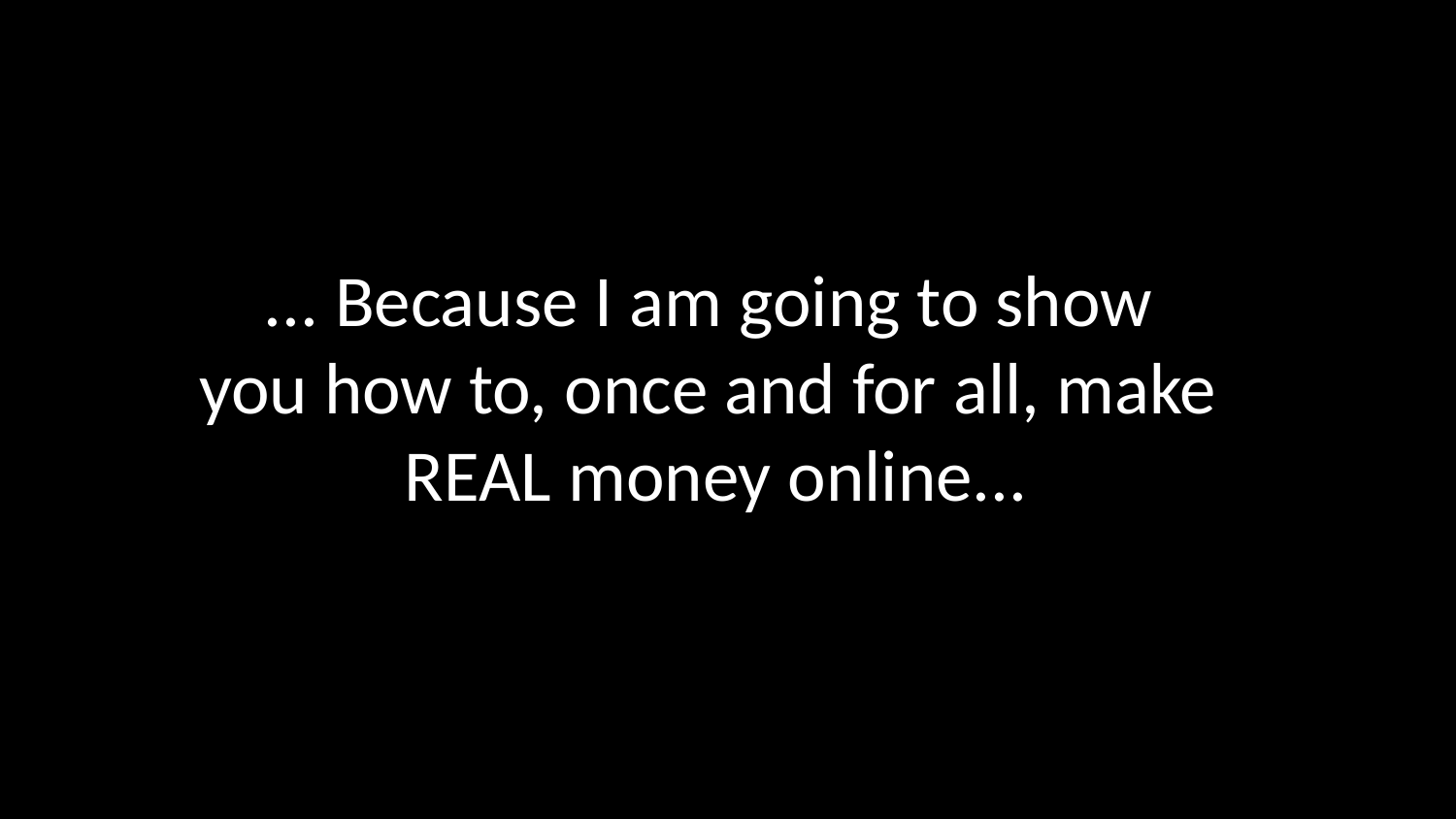

# ... Because I am going to show you how to, once and for all, make REAL money online...